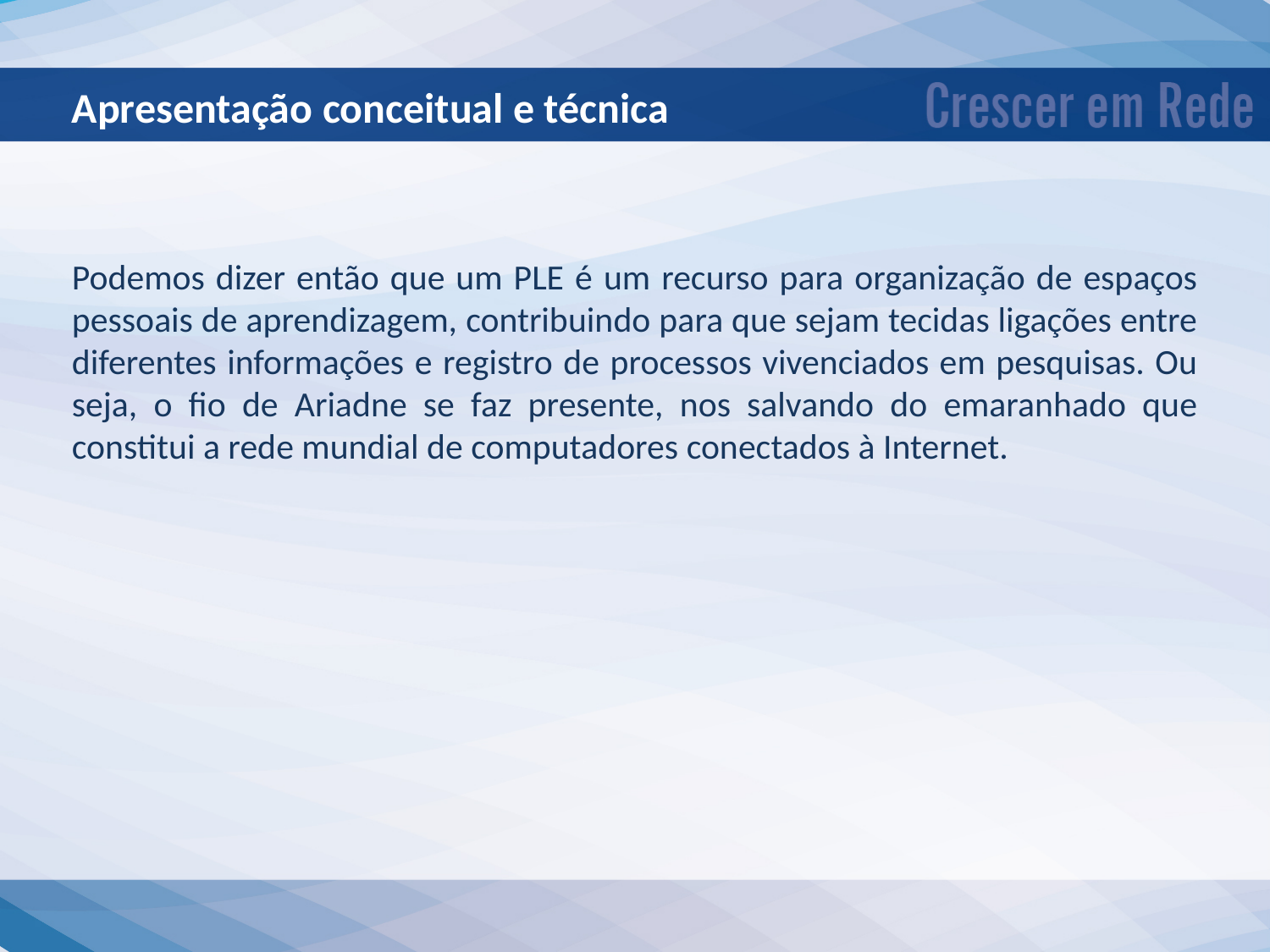

Apresentação conceitual e técnica
Podemos dizer então que um PLE é um recurso para organização de espaços pessoais de aprendizagem, contribuindo para que sejam tecidas ligações entre diferentes informações e registro de processos vivenciados em pesquisas. Ou seja, o fio de Ariadne se faz presente, nos salvando do emaranhado que constitui a rede mundial de computadores conectados à Internet.